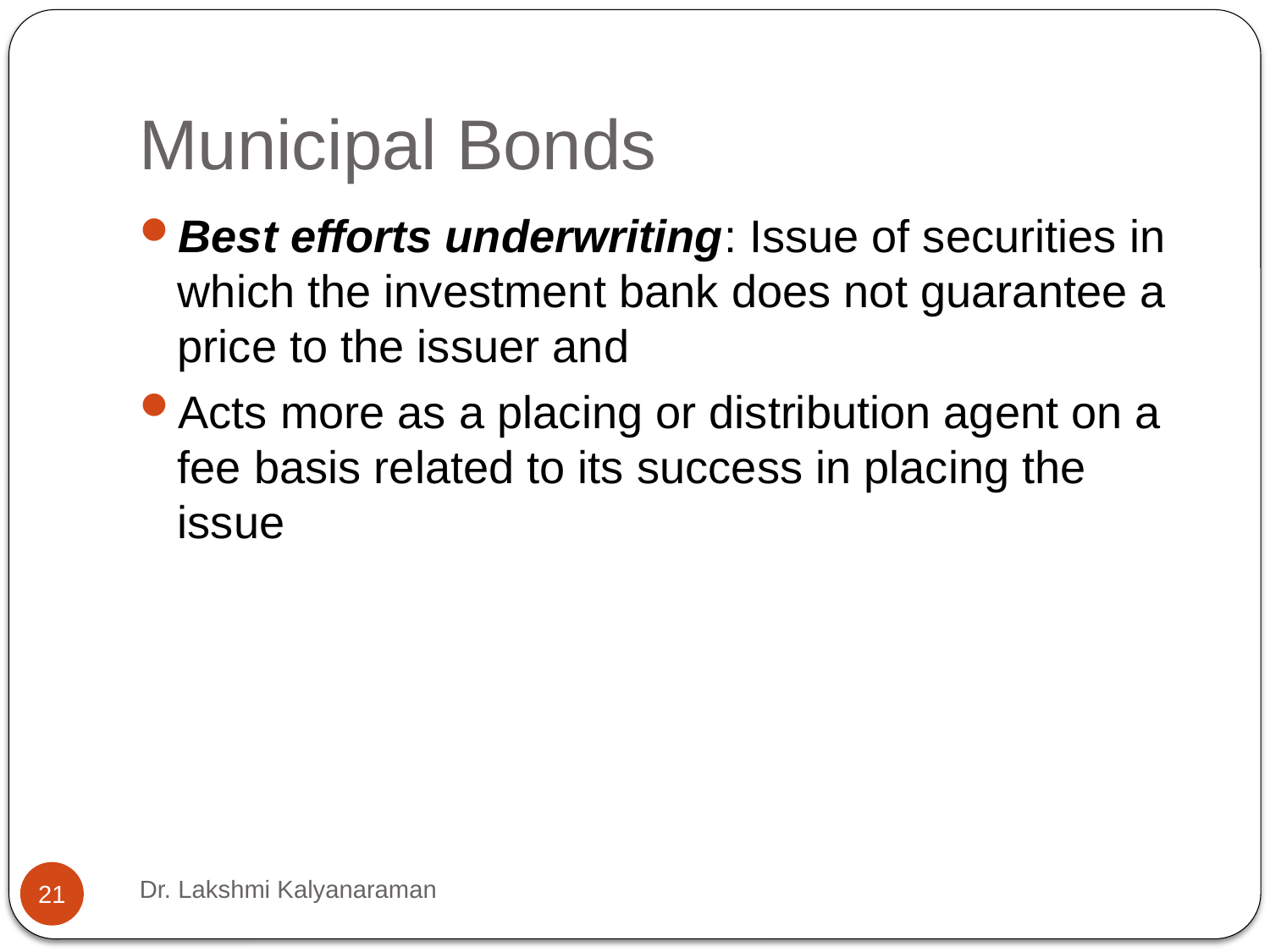

# Municipal Bonds
Best efforts underwriting: Issue of securities in which the investment bank does not guarantee a price to the issuer and
Acts more as a placing or distribution agent on a fee basis related to its success in placing the issue
Dr. Lakshmi Kalyanaraman
21